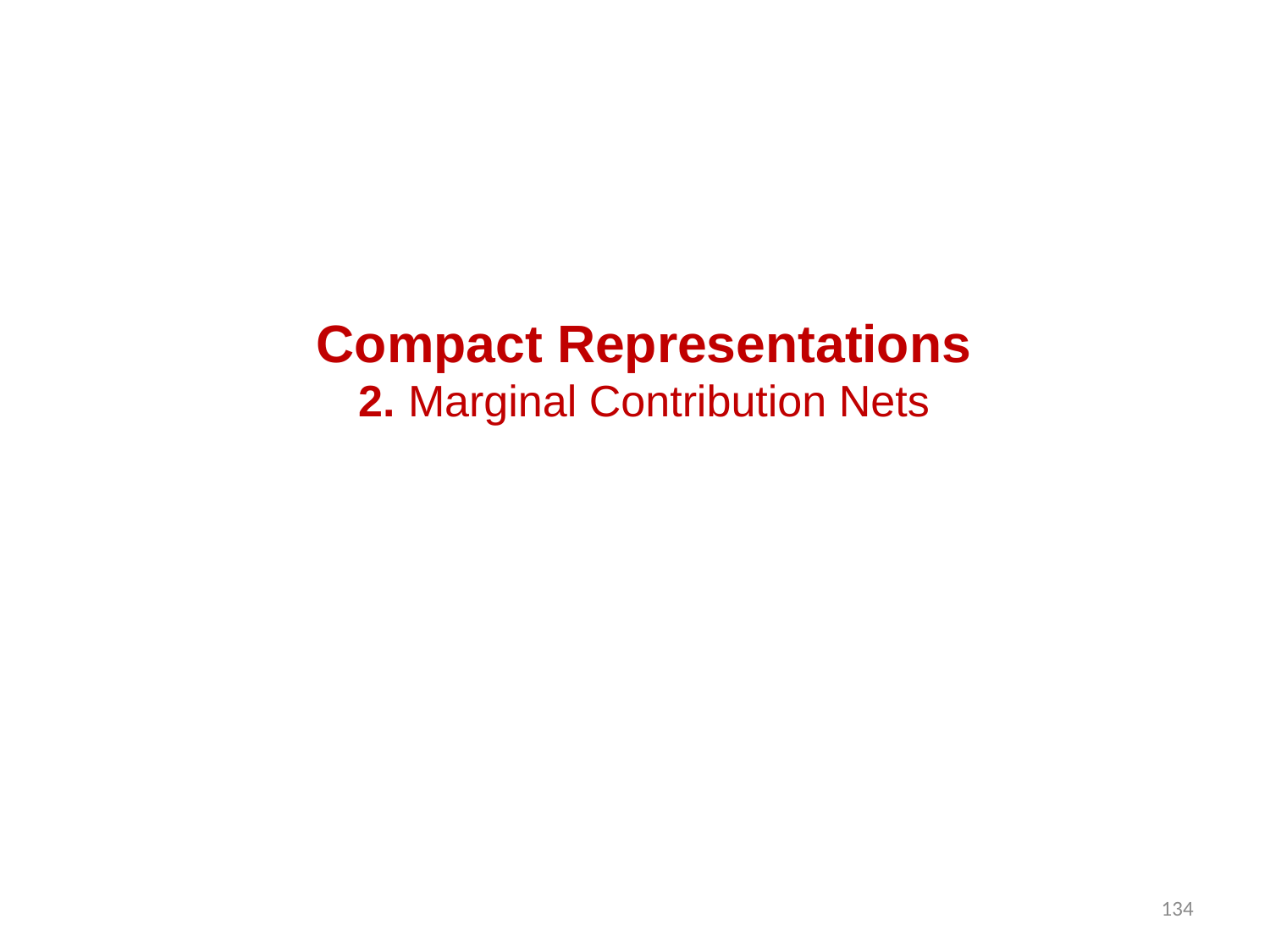

Compact Representations
2. Marginal Contribution Nets
134